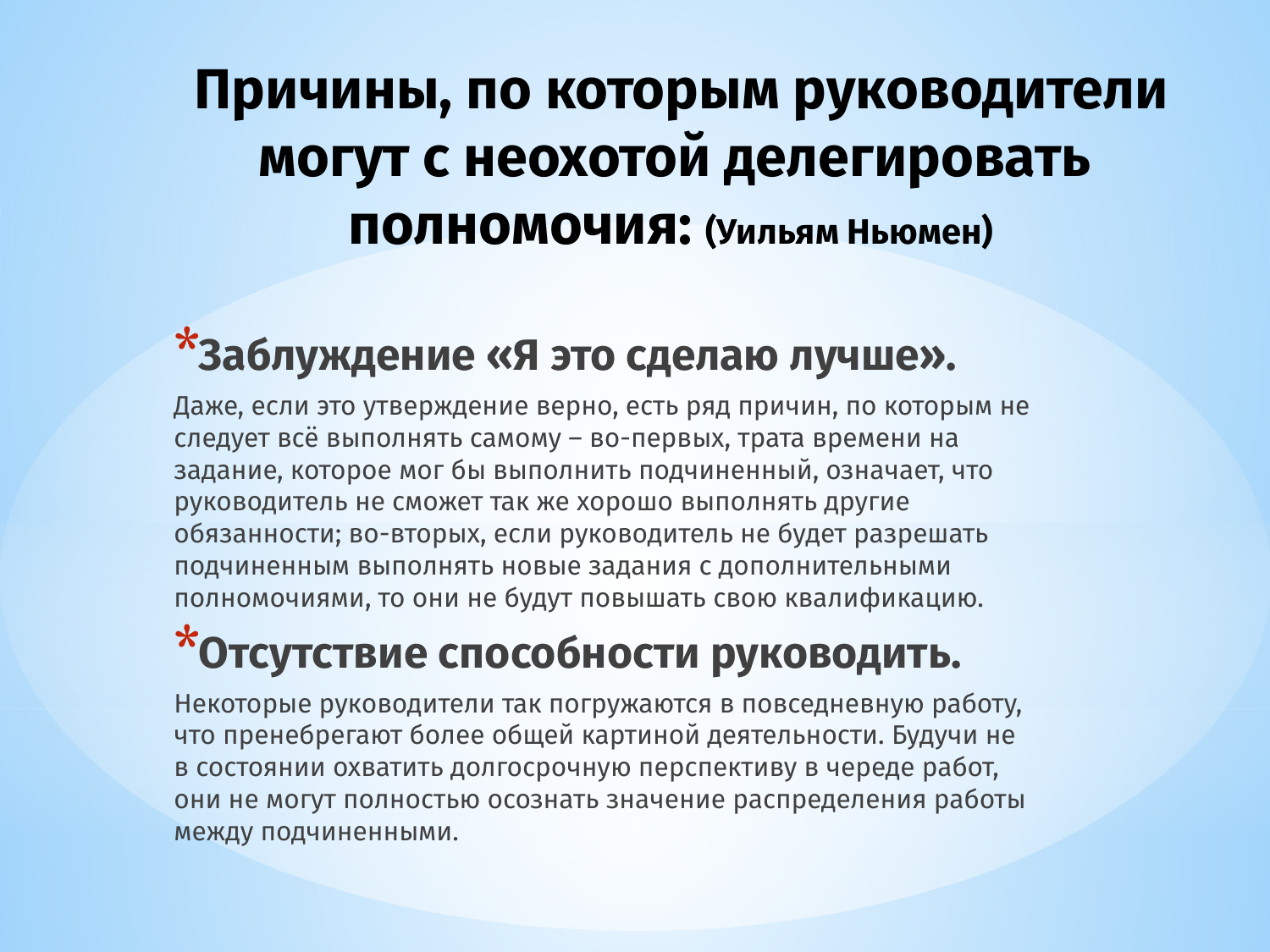

# Причины, по которым руководители могут с неохотой делегировать полномочия: (Уильям Ньюмен)

Заблуждение «Я это сделаю лучше».
Даже, если это утверждение верно, есть ряд причин, по которым не следует всё выполнять самому – во-первых, трата времени на задание, которое мог бы выполнить подчиненный, означает, что руководитель не сможет так же хорошо выполнять другие обязанности; во-вторых, если руководитель не будет разрешать подчиненным выполнять новые задания с дополнительными полномочиями, то они не будут повышать свою квалификацию.
Отсутствие способности руководить.
Некоторые руководители так погружаются в повседневную работу, что пренебрегают более общей картиной деятельности. Будучи не в состоянии охватить долгосрочную перспективу в череде работ, они не могут полностью осознать значение распределения работы между подчиненными.